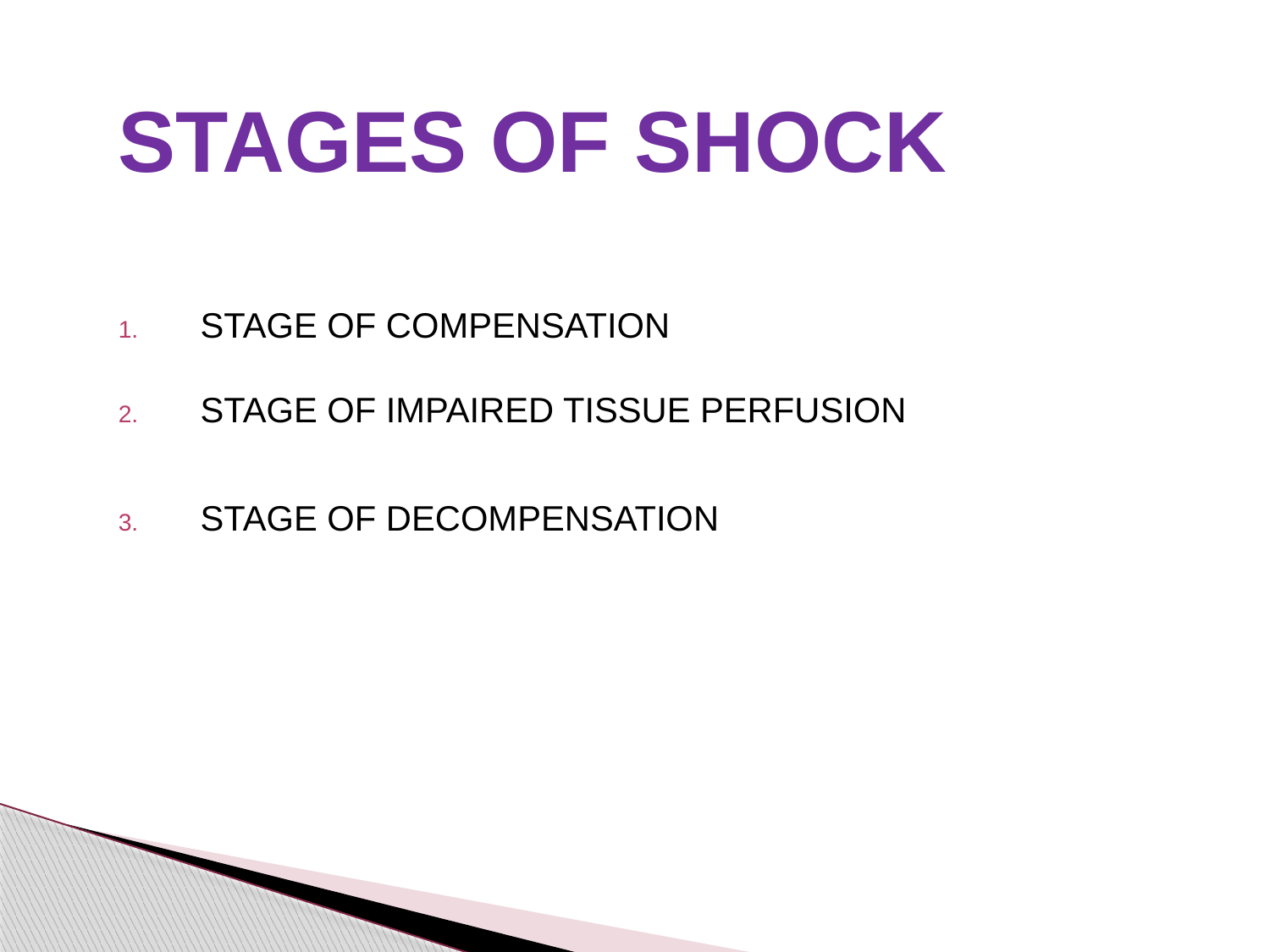

# STAGES OF SHOCK
STAGE OF COMPENSATION
STAGE OF IMPAIRED TISSUE PERFUSION
STAGE OF DECOMPENSATION